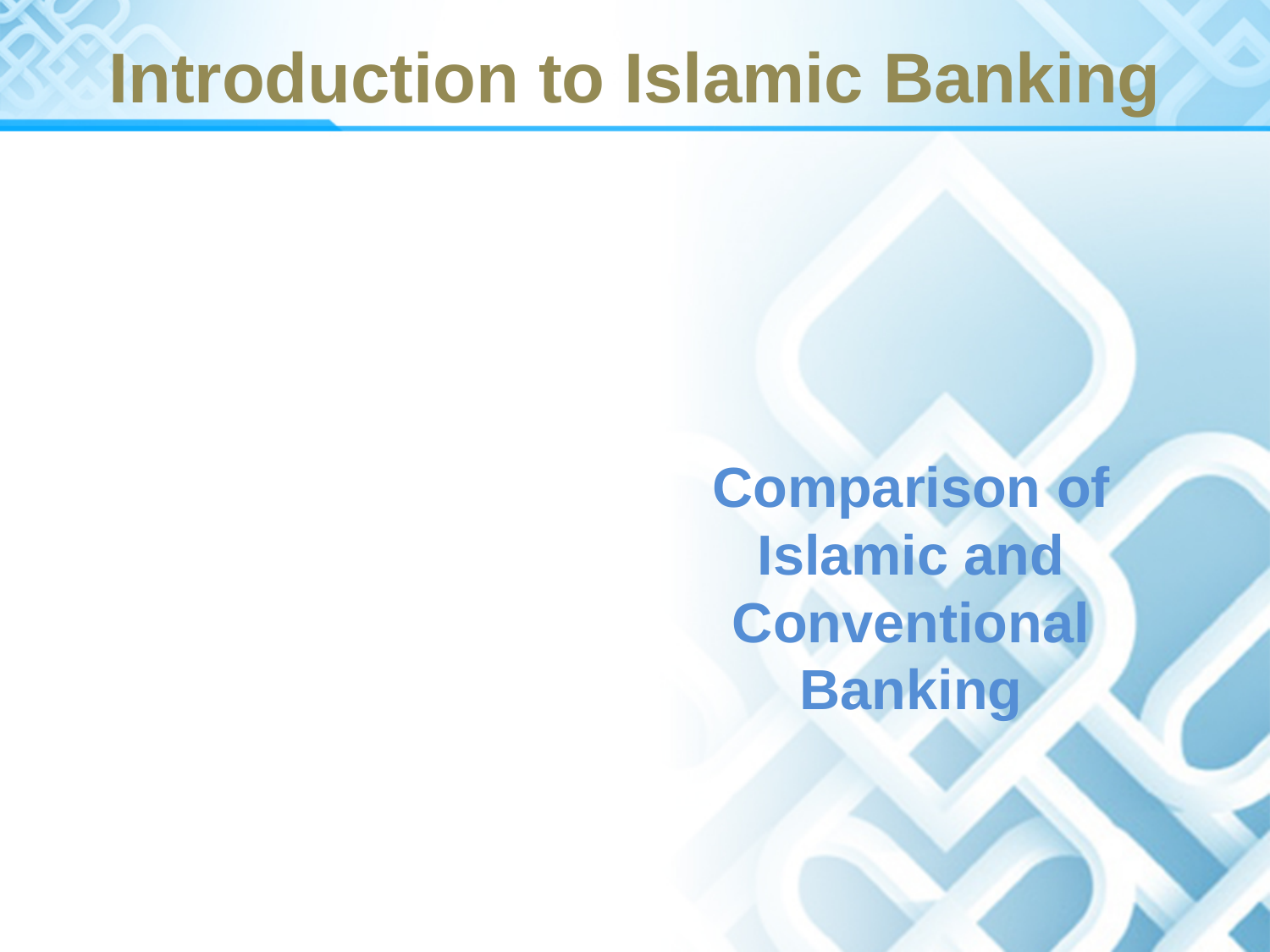

# Introduction to Islamic Banking
Comparison of Islamic and Conventional Banking